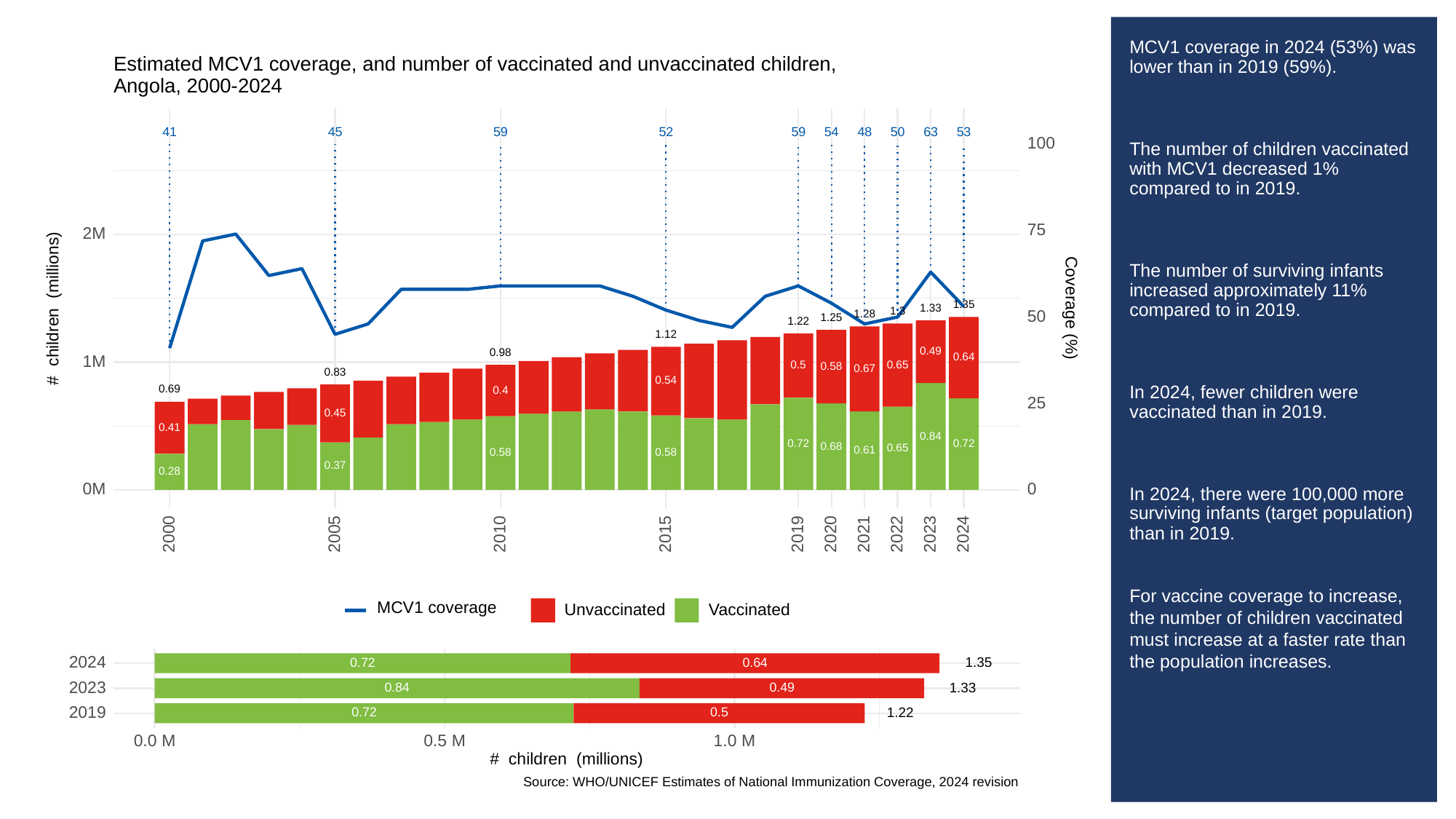

# MCV1 coverage in 2024 (53%) was lower than in 2019 (59%).

The number of children vaccinated with MCV1 decreased 1% compared to in 2019.

The number of surviving infants increased approximately 11% compared to in 2019.

In 2024, fewer children were vaccinated than in 2019.

In 2024, there were 100,000 more surviving infants (target population) than in 2019.

For vaccine coverage to increase, the number of children vaccinated must increase at a faster rate than the population increases.

Estimated MCV1 coverage, and number of vaccinated and unvaccinated children,
Angola, 2000-2024

63
53
59
52
59
48
50
45
54
41
100

75
2M

#  children  (millions)
Coverage (%)
1.35
1.33
1.3
1.28
50
1.25

1.22

1.12

0.49
0.98

0.64
1M

0.65

0.5

0.58
0.67

0.83

0.54

0.69
0.4

25

0.45

0.41

0.84

0.72
0.72

0.68
0.65
0.61
0.58
0.58

0.37
0.28
0M
0

2023
2000
2005
2010
2015
2019
2020
2021
2022
2024

MCV1 coverage
Unvaccinated
Vaccinated

2024
1.35
0.72
0.64

2023
1.33
0.84
0.49

2019
1.22
0.72
0.5

0.0 M
0.5 M
1.0 M
#  children  (millions)
Source: WHO/UNICEF Estimates of National Immunization Coverage, 2024 revision